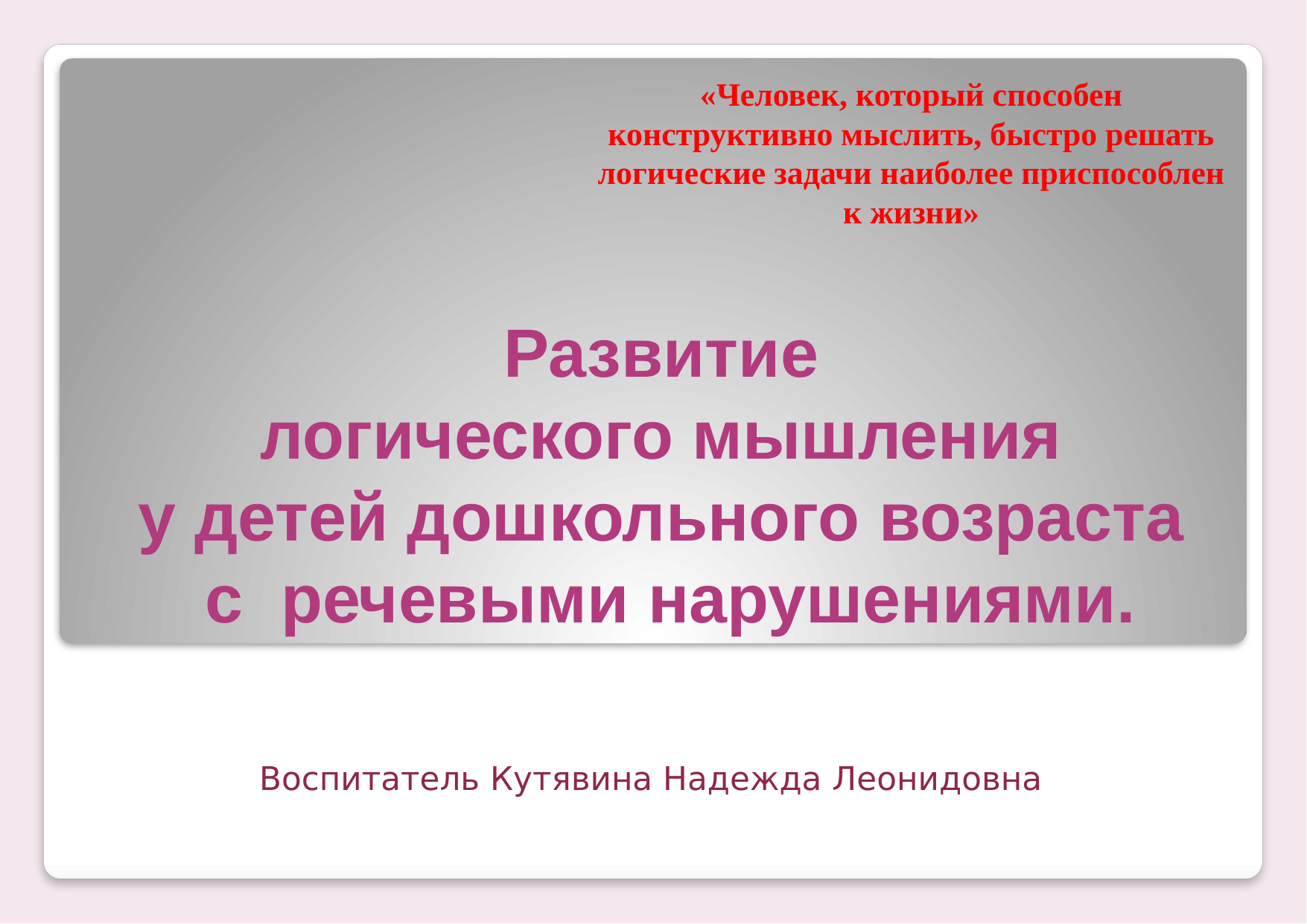

«Человек, который способен конструктивно мыслить, быстро решать логические задачи наиболее приспособлен к жизни»

Развитие
логического мышления
у детей дошкольного возраста
c  речевыми нарушениями.
#
Воспитатель Кутявина Надежда Леонидовна